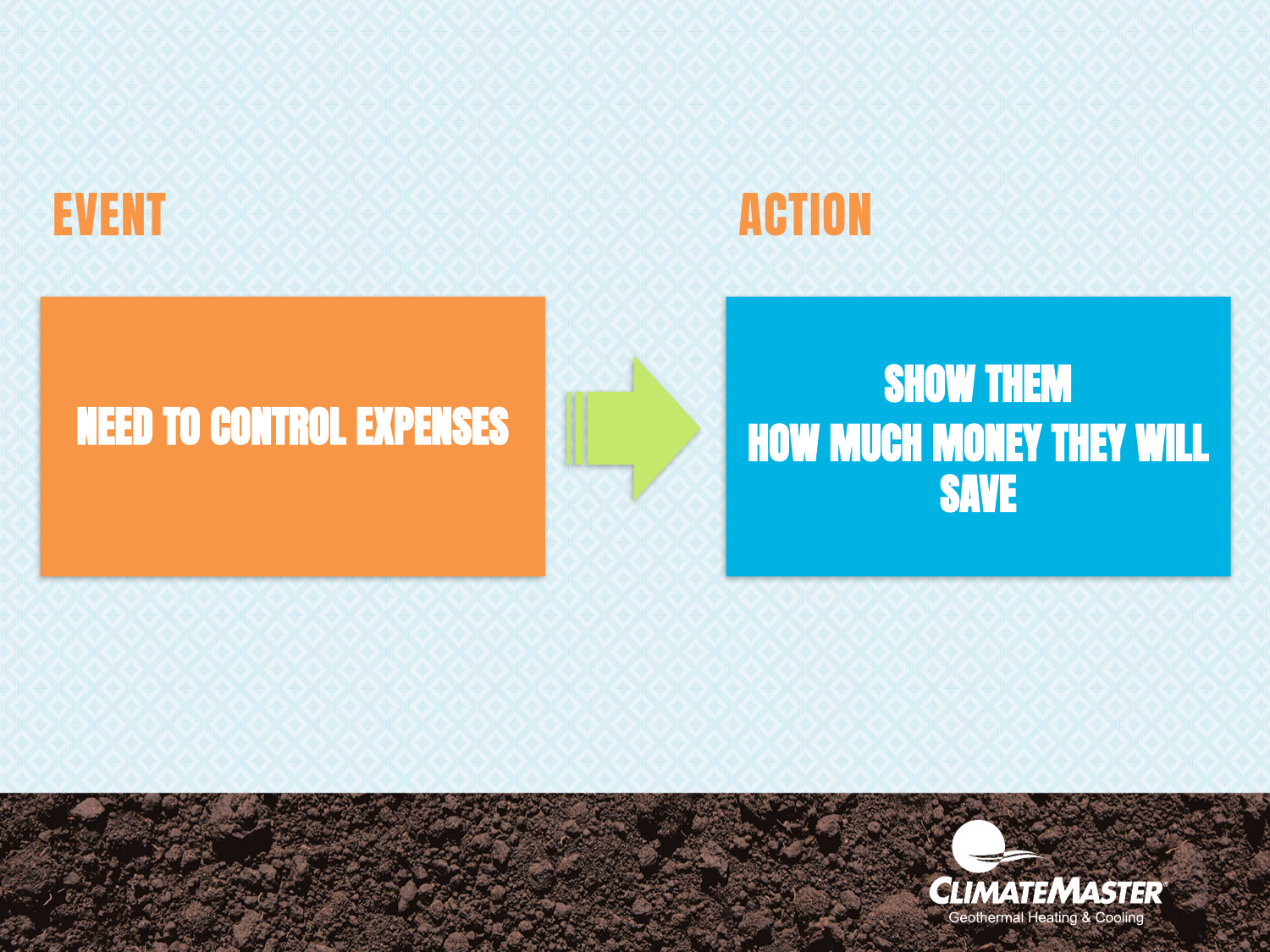

EVENT
ACTION
NEED TO CONTROL EXPENSES

SHOW THEM
HOW MUCH MONEY THEY WILL SAVE